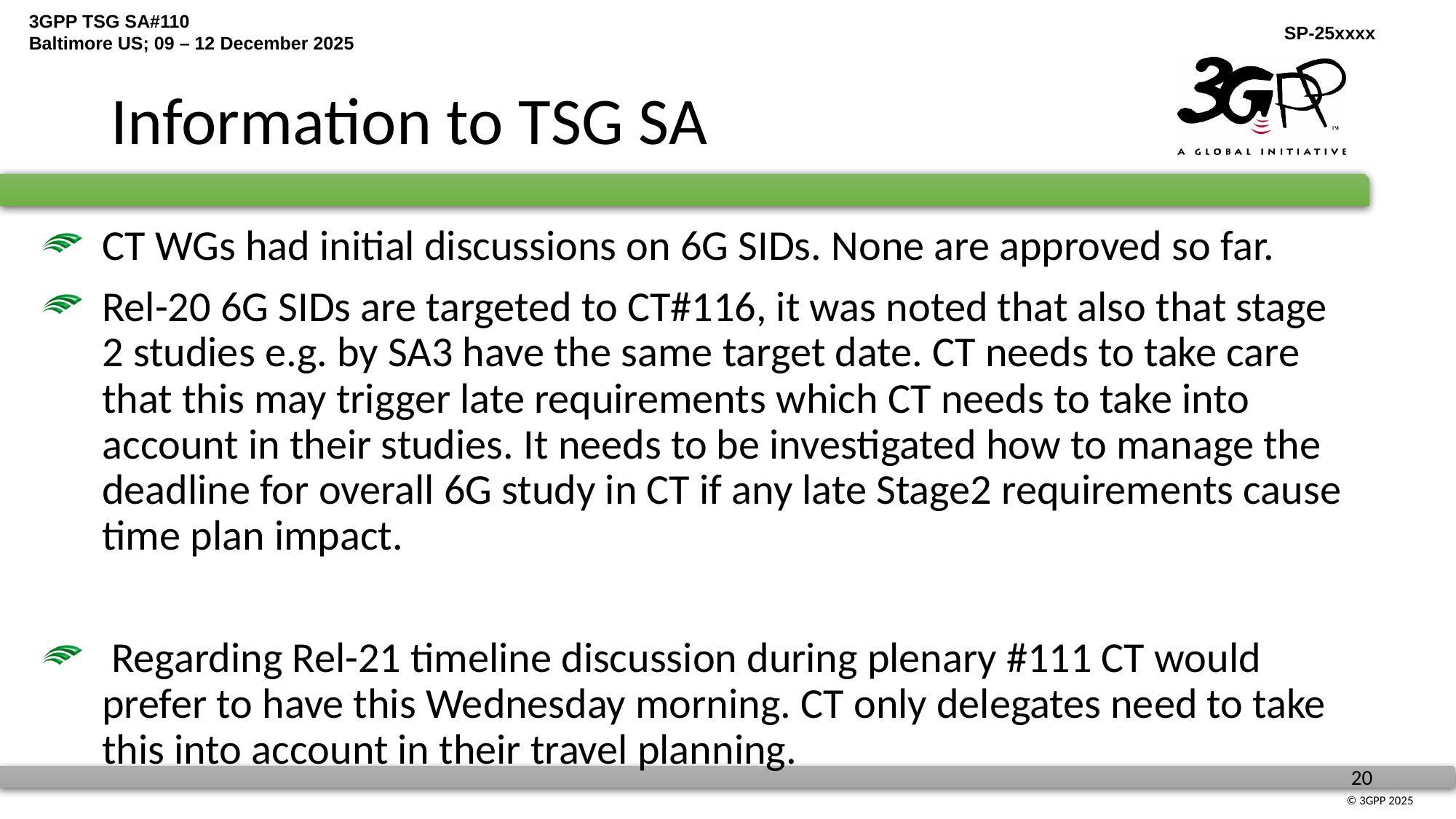

# Information to TSG SA
CT WGs had initial discussions on 6G SIDs. None are approved so far.
Rel-20 6G SIDs are targeted to CT#116, it was noted that also that stage 2 studies e.g. by SA3 have the same target date. CT needs to take care that this may trigger late requirements which CT needs to take into account in their studies. It needs to be investigated how to manage the deadline for overall 6G study in CT if any late Stage2 requirements cause time plan impact.

 Regarding Rel-21 timeline discussion during plenary #111 CT would prefer to have this Wednesday morning. CT only delegates need to take this into account in their travel planning.